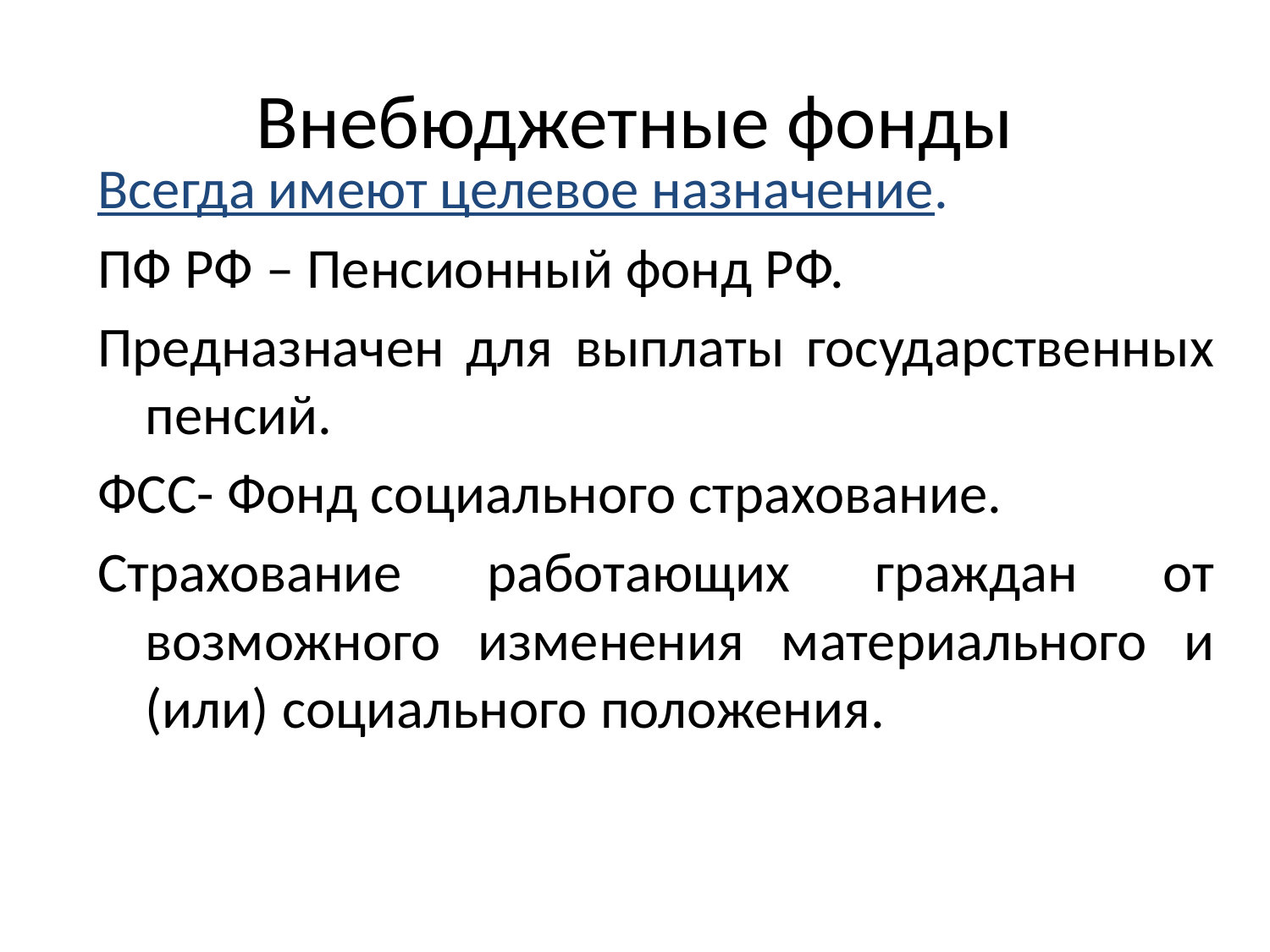

# Внебюджетные фонды
Всегда имеют целевое назначение.
ПФ РФ – Пенсионный фонд РФ.
Предназначен для выплаты государственных пенсий.
ФСС- Фонд социального страхование.
Страхование работающих граждан от возможного изменения материального и (или) социального положения.